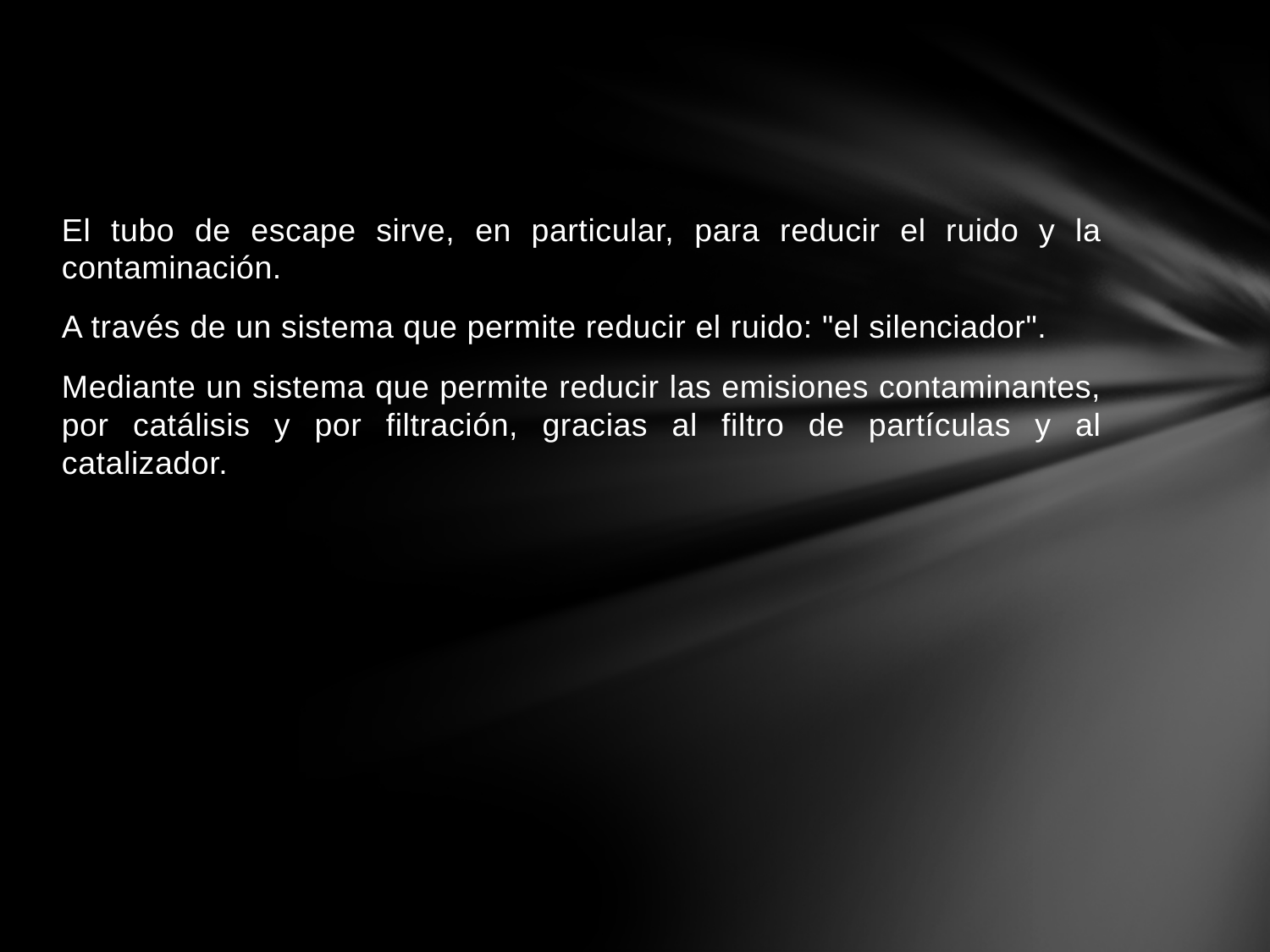

El tubo de escape sirve, en particular, para reducir el ruido y la contaminación.
A través de un sistema que permite reducir el ruido: "el silenciador".
Mediante un sistema que permite reducir las emisiones contaminantes, por catálisis y por filtración, gracias al filtro de partículas y al catalizador.